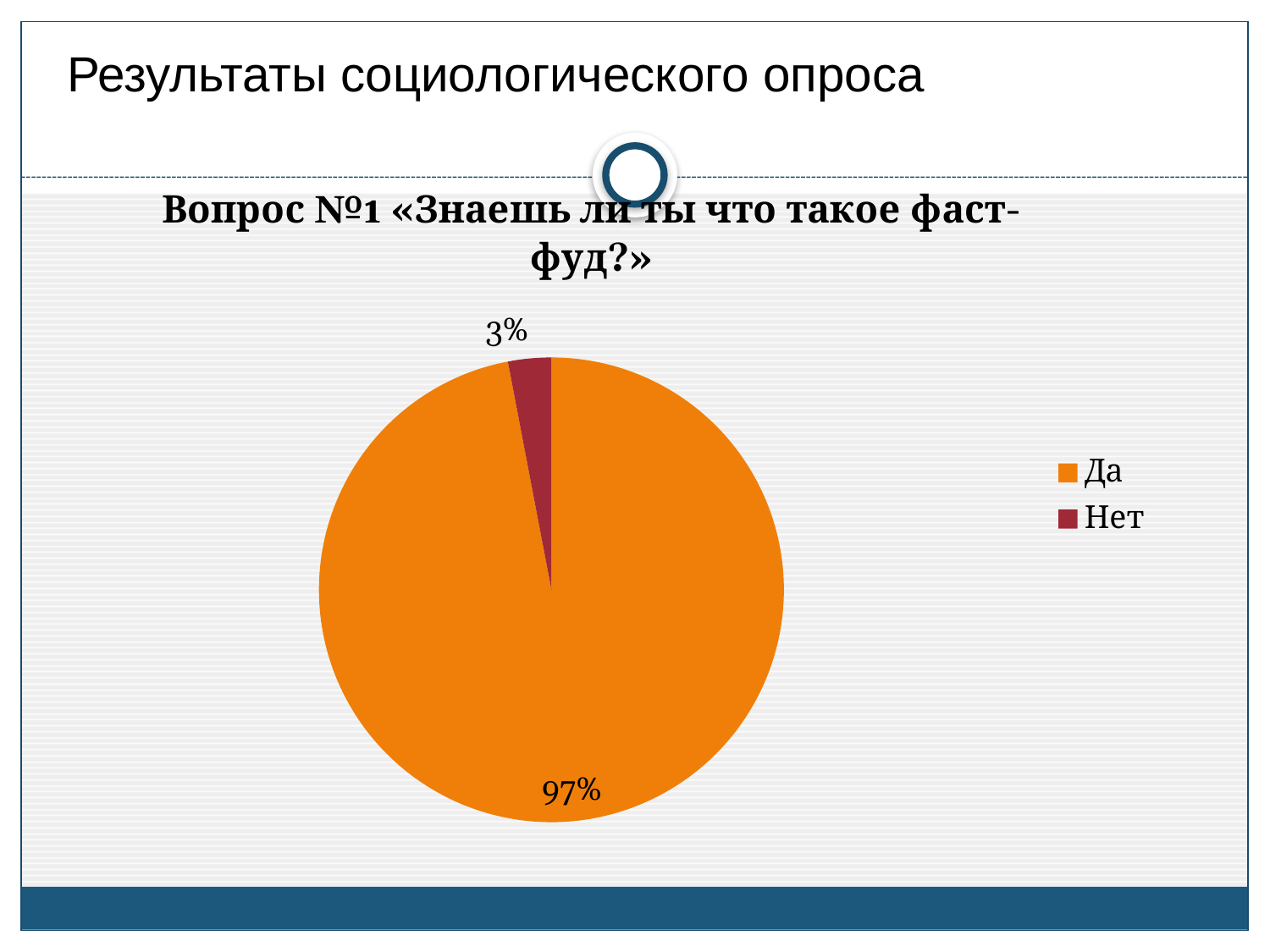

Результаты социологического опроса

### Chart: Вопрос №1 «Знаешь ли ты что такое фаст- фуд?»

| Category | Вопрос №1 "Любишь ли ты жевательную резинку?" | Знаешь ли ты что такое фаст-фуд" |
|---|---|---|
| Да | 0.9700000000000003 | None |
| Нет | 0.03000000000000009 | None |